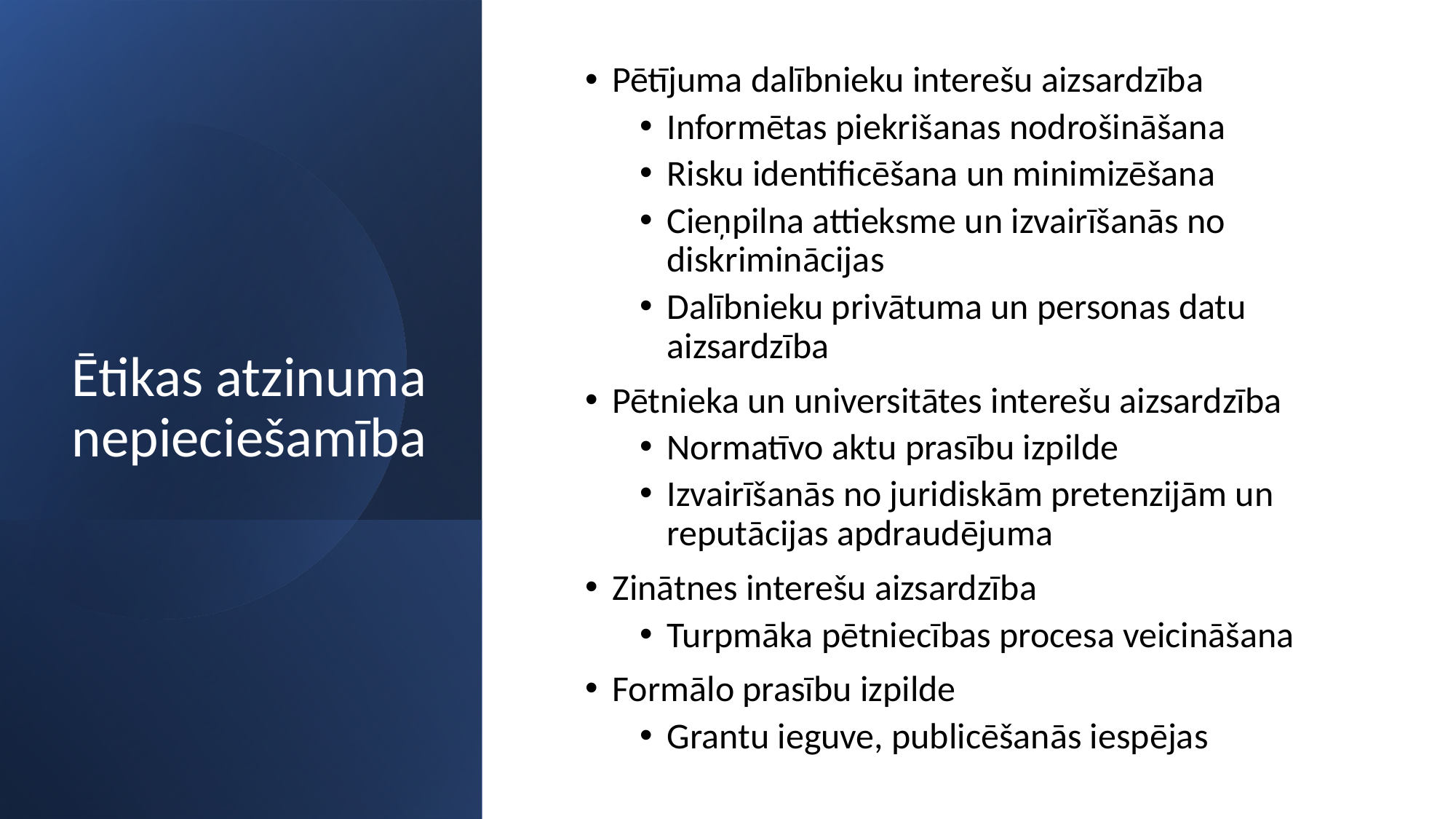

# Ētikas atzinuma nepieciešamība
Pētījuma dalībnieku interešu aizsardzība
Informētas piekrišanas nodrošināšana
Risku identificēšana un minimizēšana
Cieņpilna attieksme un izvairīšanās no diskriminācijas
Dalībnieku privātuma un personas datu aizsardzība
Pētnieka un universitātes interešu aizsardzība
Normatīvo aktu prasību izpilde
Izvairīšanās no juridiskām pretenzijām un reputācijas apdraudējuma
Zinātnes interešu aizsardzība
Turpmāka pētniecības procesa veicināšana
Formālo prasību izpilde
Grantu ieguve, publicēšanās iespējas